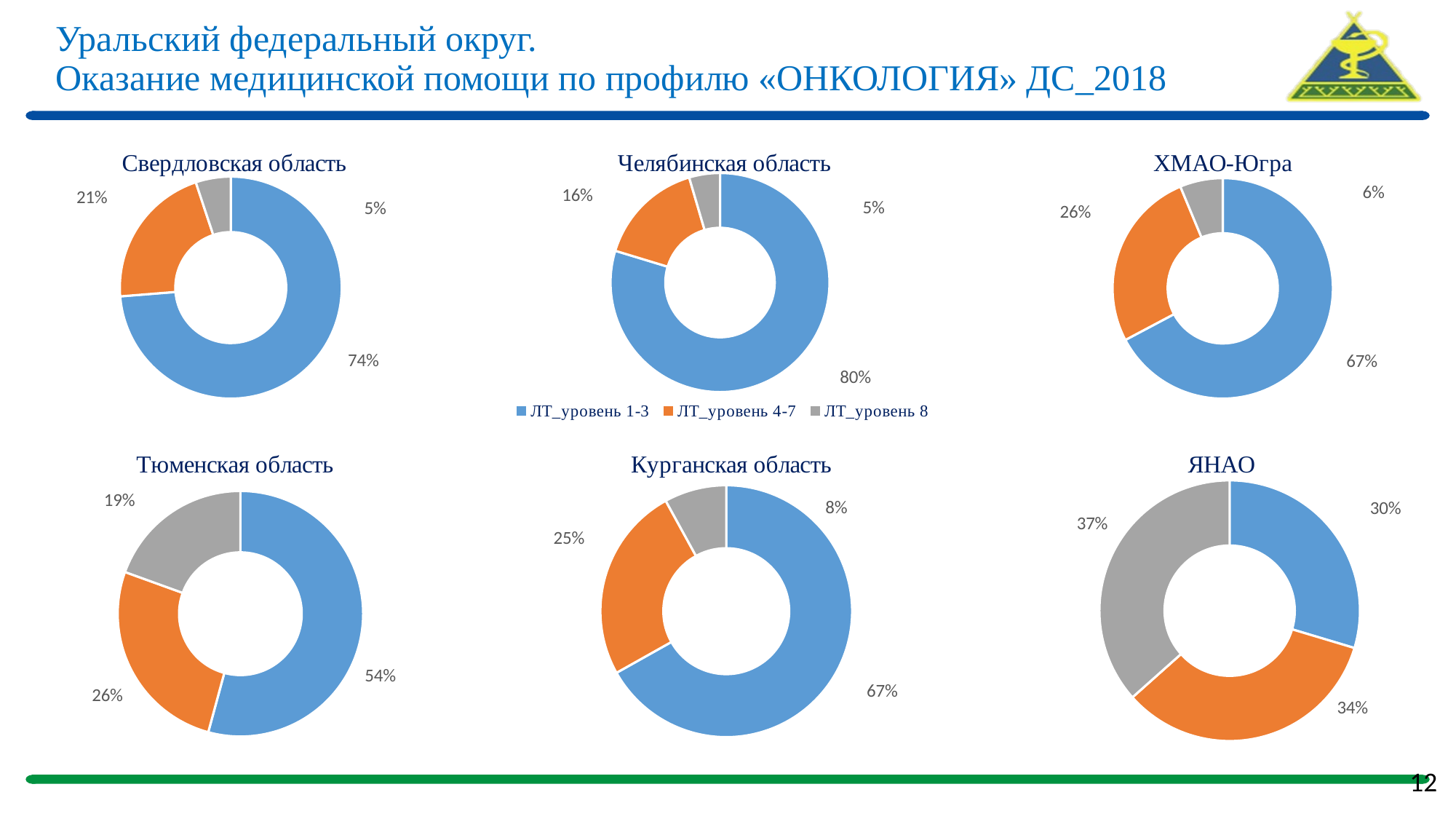

# Уральский федеральный округ. Оказание медицинской помощи по профилю «ОНКОЛОГИЯ» ДС_2018

### Chart: Свердловская область

| Category | Доля |
|---|---|
| ЛТ_недорогие схемы | 0.7373 |
| ЛТ_средние схемы | 0.2115 |
| ЛТ_дорогие схемы | 0.0511 |

### Chart: Челябинская область

| Category | Доля |
|---|---|
| ЛТ_уровень 1-3 | 0.7967 |
| ЛТ_уровень 4-7 | 0.1576 |
| ЛТ_уровень 8 | 0.0455 |

### Chart: ХМАО-Югра

| Category | Доля |
|---|---|
| ЛТ_недорогие схемы | 0.6723 |
| ЛТ_средние схемы | 0.2647 |
| ЛТ_дорогие схемы | 0.0628 |

### Chart: Тюменская область

| Category | Доля |
|---|---|
| ЛТ_недорогие схемы | 0.5422 |
| ЛТ_средние схемы | 0.2629 |
| ЛТ_дорогие схемы | 0.1948 |

### Chart: Курганская область

| Category | Столбец1 |
|---|---|
| ЛТ_недорогие схемы | 0.6697 |
| ЛТ_средние схемы | 0.252 |
| ЛТ_дорогие схемы | 0.08 |

### Chart: ЯНАО

| Category | Доля |
|---|---|
| ЛТ_недорогие схемы | 0.2962 |
| ЛТ_средние схемы | 0.3379 |
| ЛТ_дорогие схемы | 0.3658 |
12